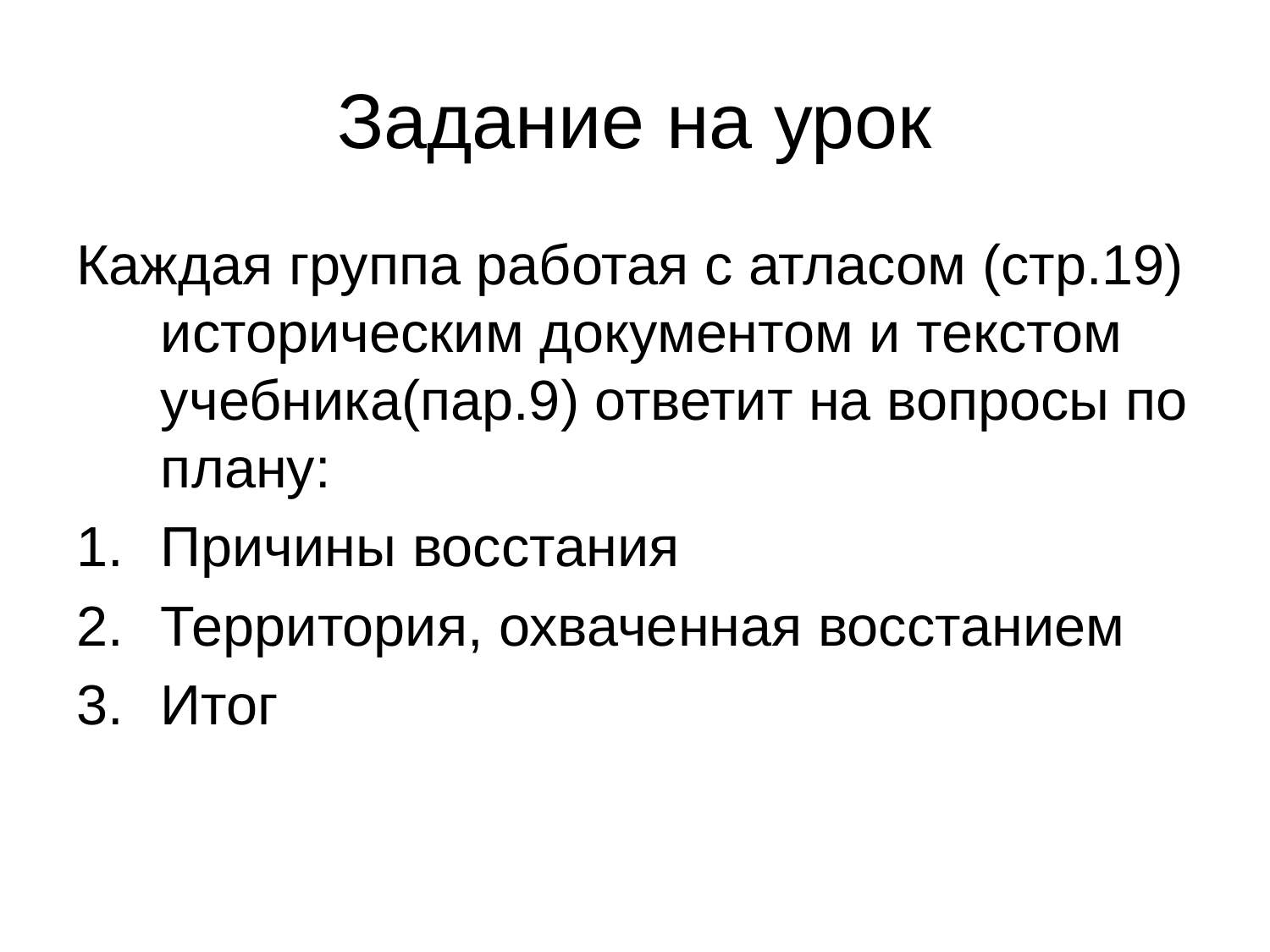

# Задание на урок
Каждая группа работая с атласом (стр.19) историческим документом и текстом учебника(пар.9) ответит на вопросы по плану:
Причины восстания
Территория, охваченная восстанием
Итог